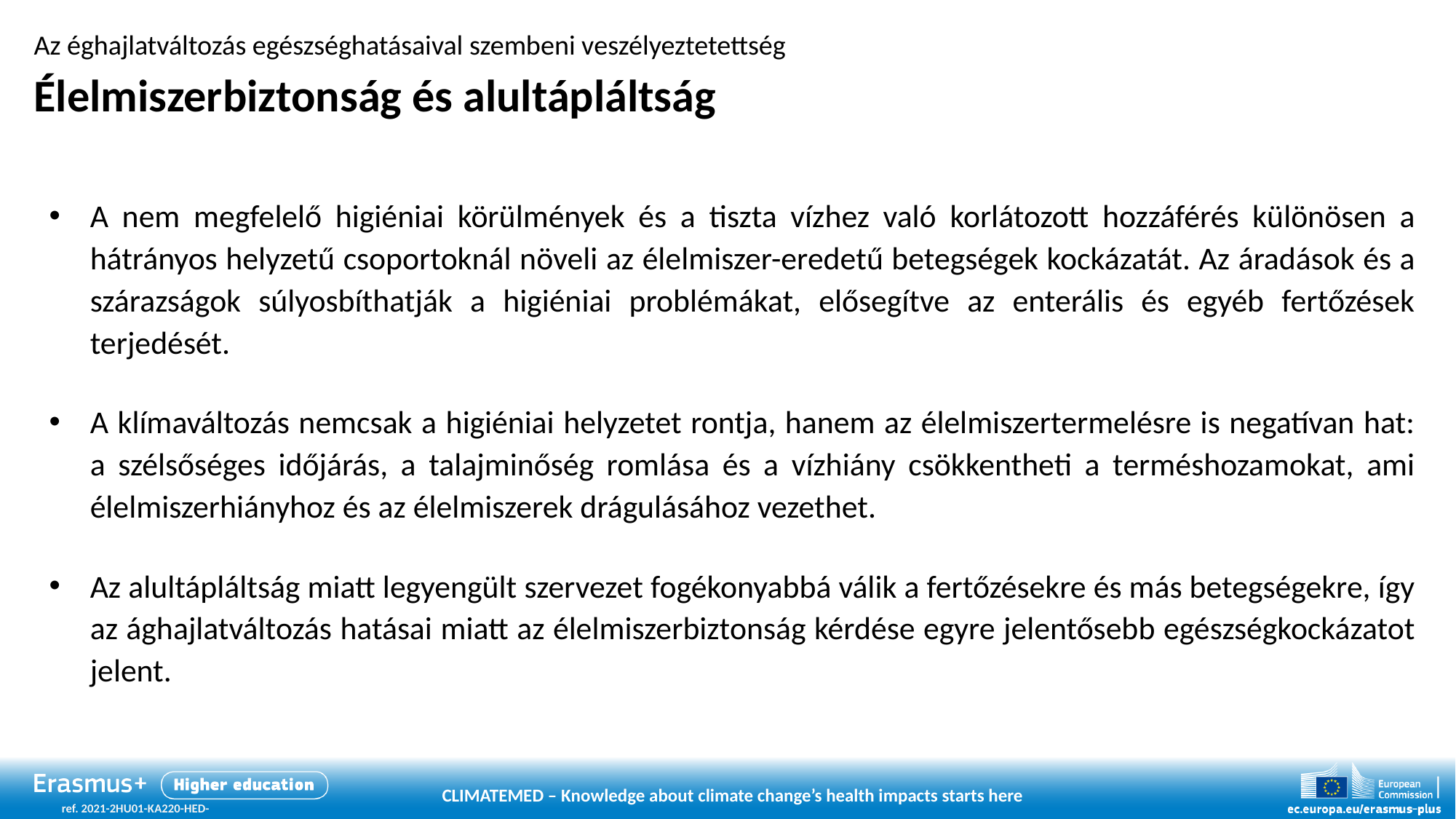

# Az éghajlatváltozás egészséghatásaival szembeni veszélyeztetettség Élelmiszerbiztonság és alultápláltság
A nem megfelelő higiéniai körülmények és a tiszta vízhez való korlátozott hozzáférés különösen a hátrányos helyzetű csoportoknál növeli az élelmiszer-eredetű betegségek kockázatát. Az áradások és a szárazságok súlyosbíthatják a higiéniai problémákat, elősegítve az enterális és egyéb fertőzések terjedését.
A klímaváltozás nemcsak a higiéniai helyzetet rontja, hanem az élelmiszertermelésre is negatívan hat: a szélsőséges időjárás, a talajminőség romlása és a vízhiány csökkentheti a terméshozamokat, ami élelmiszerhiányhoz és az élelmiszerek drágulásához vezethet.
Az alultápláltság miatt legyengült szervezet fogékonyabbá válik a fertőzésekre és más betegségekre, így az ághajlatváltozás hatásai miatt az élelmiszerbiztonság kérdése egyre jelentősebb egészségkockázatot jelent.